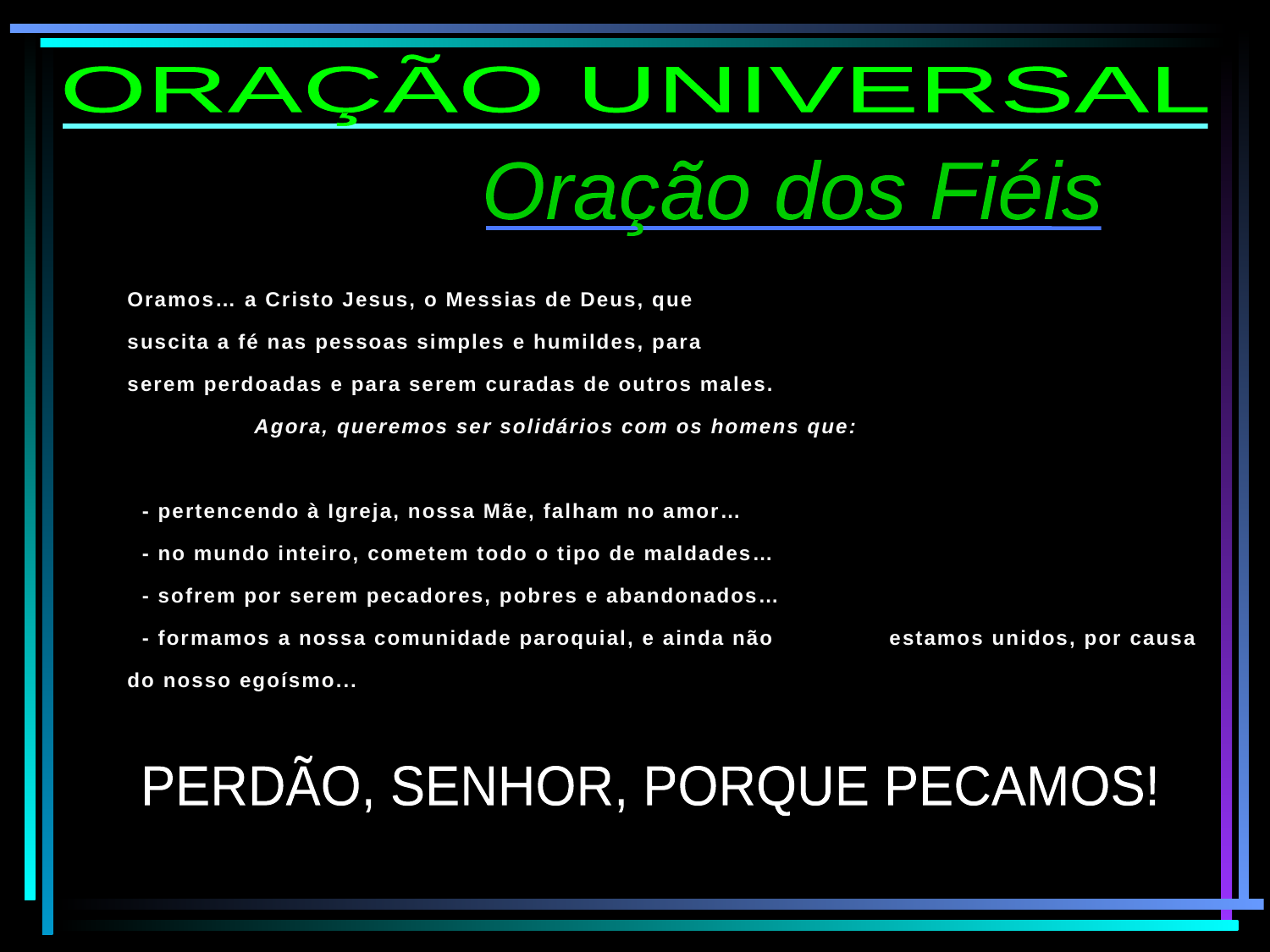

ORAÇÃO UNIVERSAL

Oração dos Fiéis

Oramos… a Cristo Jesus, o Messias de Deus, que
suscita a fé nas pessoas simples e humildes, para
serem perdoadas e para serem curadas de outros males.
       	Agora, queremos ser solidários com os homens que:

  - pertencendo à Igreja, nossa Mãe, falham no amor…
  - no mundo inteiro, cometem todo o tipo de maldades…
  - sofrem por serem pecadores, pobres e abandonados…
  - formamos a nossa comunidade paroquial, e ainda não 	estamos unidos, por causa do nosso egoísmo...
PERDÃO, SENHOR, PORQUE PECAMOS!